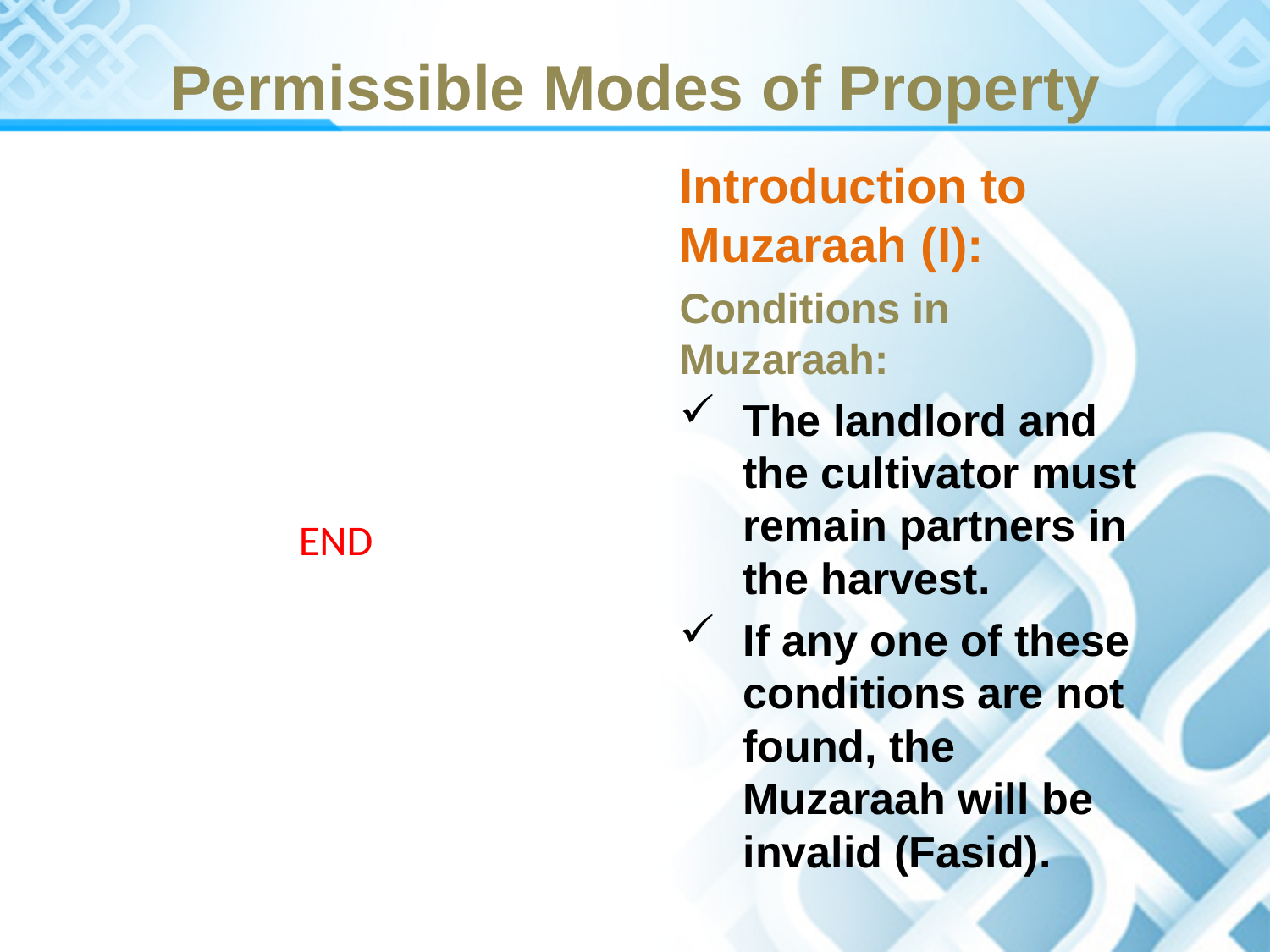

Permissible Modes of Property
Introduction to Muzaraah (I):
Conditions in Muzaraah:
The landlord and the cultivator must remain partners in the harvest.
If any one of these conditions are not found, the Muzaraah will be invalid (Fasid).
END